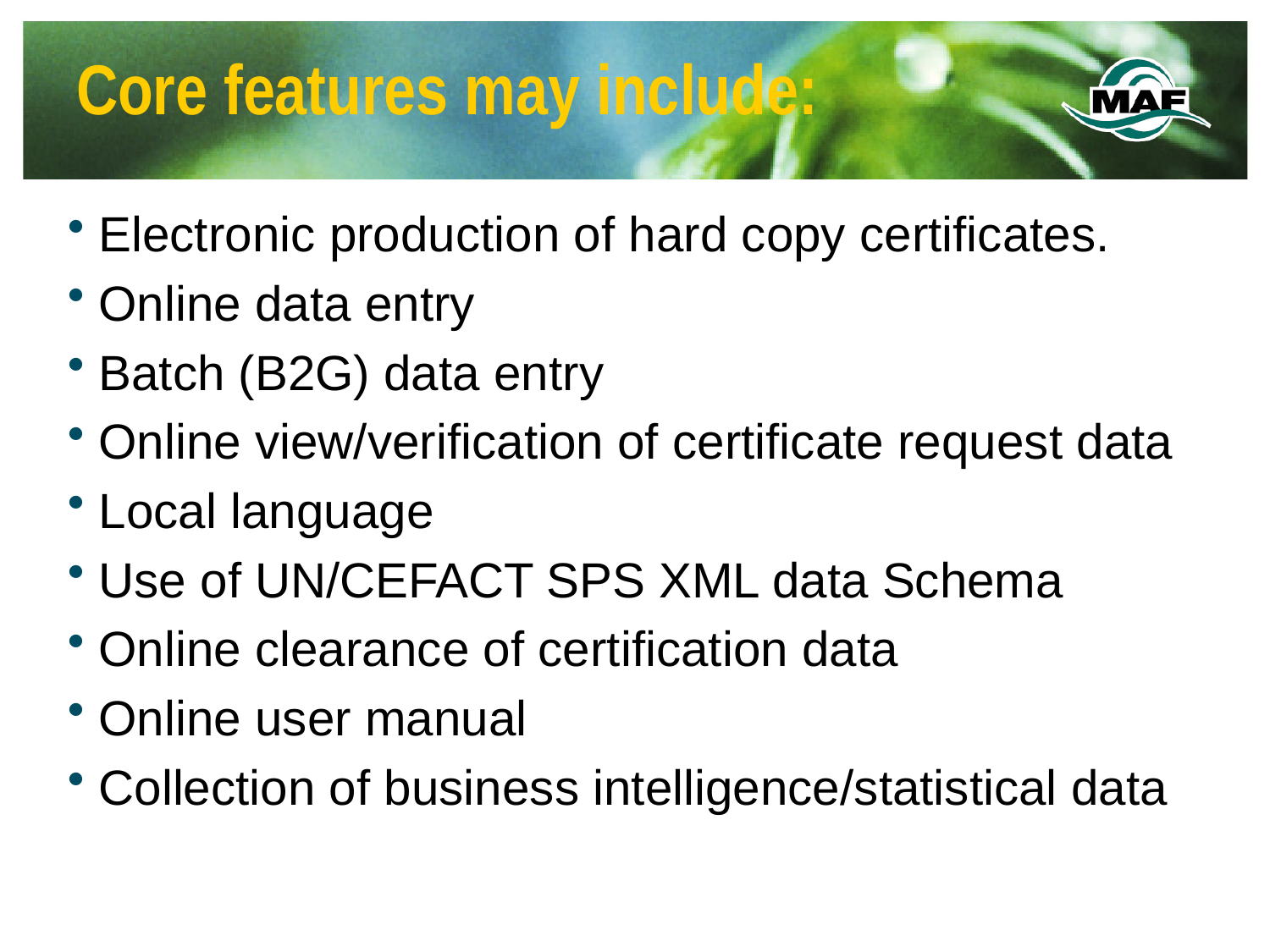

# Core features may include:
 Electronic production of hard copy certificates.
 Online data entry
 Batch (B2G) data entry
 Online view/verification of certificate request data
 Local language
 Use of UN/CEFACT SPS XML data Schema
 Online clearance of certification data
 Online user manual
 Collection of business intelligence/statistical data